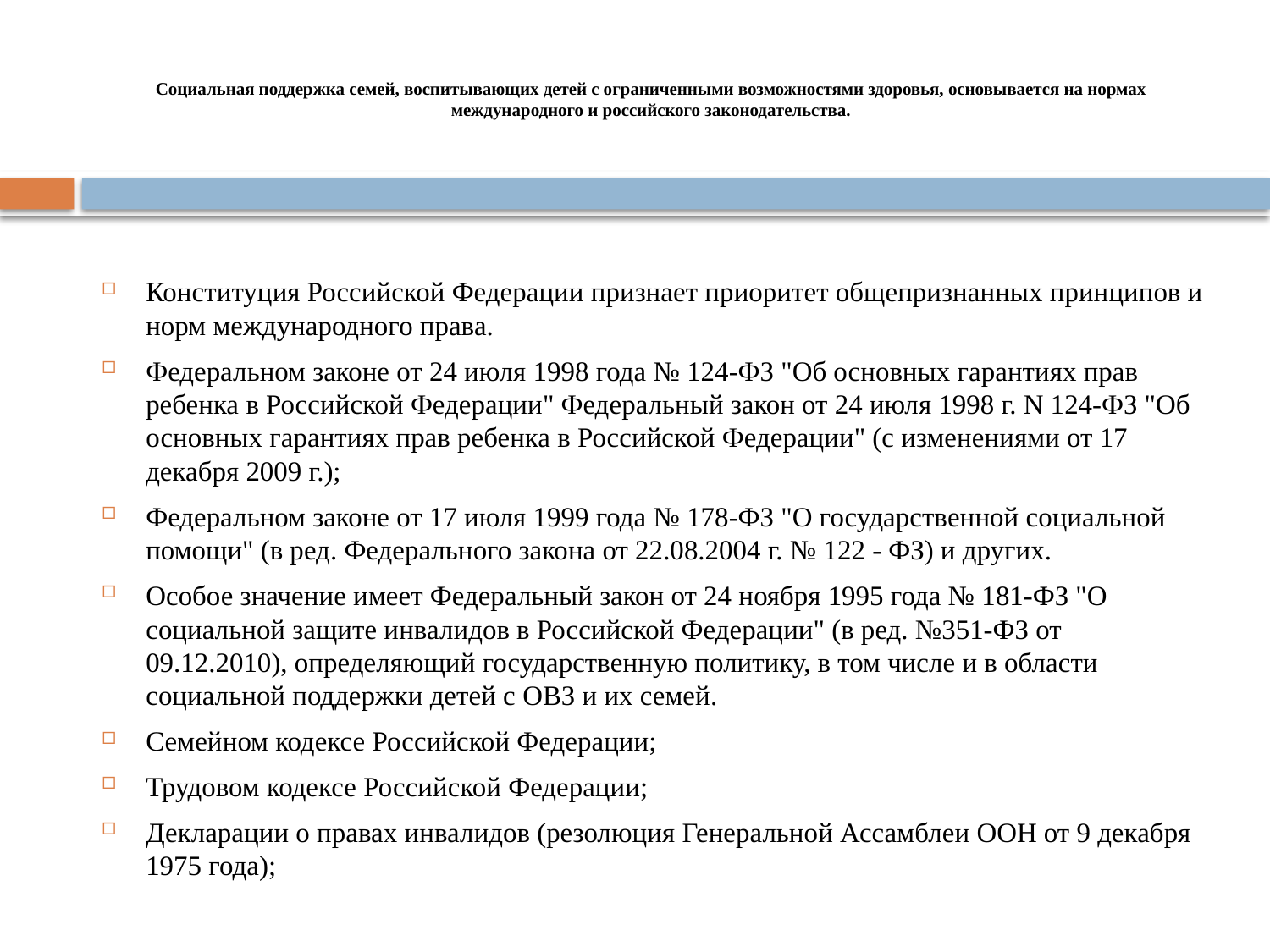

# Социальная поддержка семей, воспитывающих детей с ограниченными возможностями здоровья, основывается на нормах международного и российского законодательства.
Конституция Российской Федерации признает приоритет общепризнанных принципов и норм международного права.
Федеральном законе от 24 июля 1998 года № 124-ФЗ "Об основных гарантиях прав ребенка в Российской Федерации" Федеральный закон от 24 июля 1998 г. N 124-ФЗ "Об основных гарантиях прав ребенка в Российской Федерации" (с изменениями от 17 декабря 2009 г.);
Федеральном законе от 17 июля 1999 года № 178-ФЗ "О государственной социальной помощи" (в ред. Федерального закона от 22.08.2004 г. № 122 - ФЗ) и других.
Особое значение имеет Федеральный закон от 24 ноября 1995 года № 181-ФЗ "О социальной защите инвалидов в Российской Федерации" (в ред. №351-ФЗ от 09.12.2010), определяющий государственную политику, в том числе и в области социальной поддержки детей с ОВЗ и их семей.
Семейном кодексе Российской Федерации;
Трудовом кодексе Российской Федерации;
Декларации о правах инвалидов (резолюция Генеральной Ассамблеи ООН от 9 декабря 1975 года);